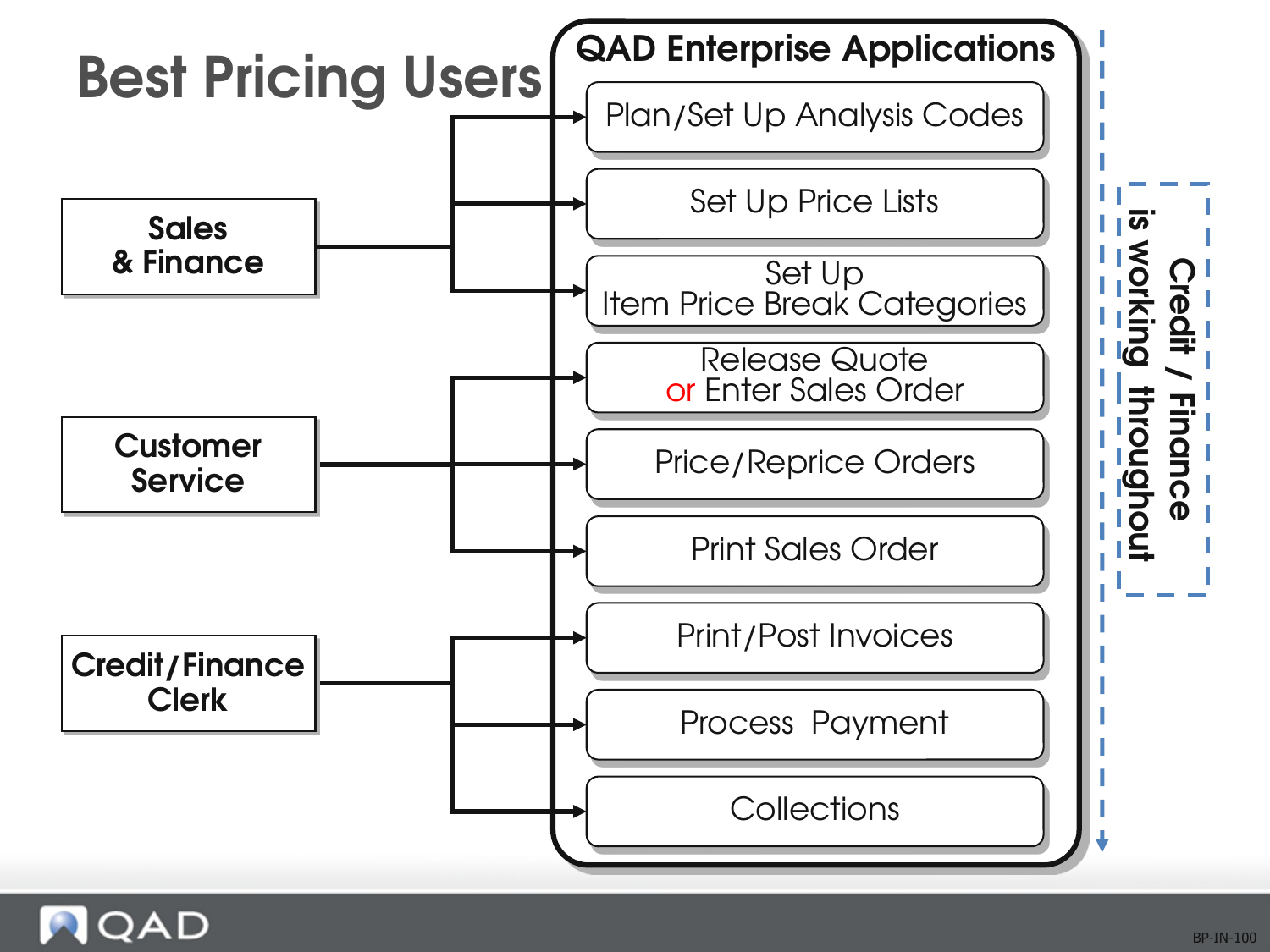

QAD Enterprise Applications

Credit / Finance
is working  throughout
Plan/Set Up Analysis Codes
Set Up Price Lists
Sales
& Finance
Set Up
Item Price Break Categories
Release Quote
or Enter Sales Order
Customer Service
Price/Reprice Orders
Print Sales Order
Print/Post Invoices
Credit/Finance
Clerk
Process  Payment
Collections
# Best Pricing Users
BP-IN-100